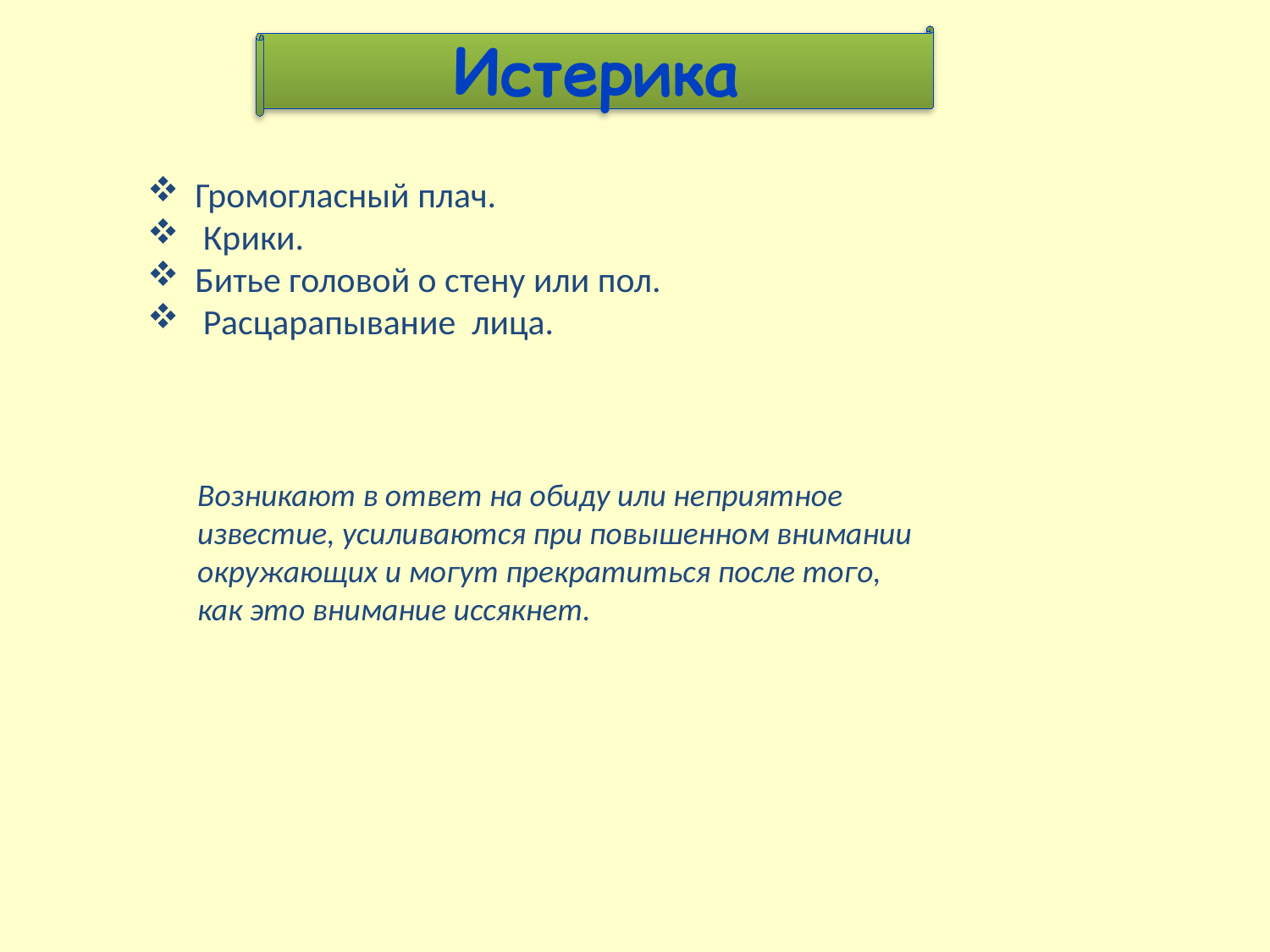

Истерика
Громогласный плач.
 Крики.
Битье головой о стену или пол.
 Расцарапывание  лица.

Возникают в ответ на обиду или неприятное
известие, усиливаются при повышенном внимании
окружающих и могут прекратиться после того,
как это внимание иссякнет.